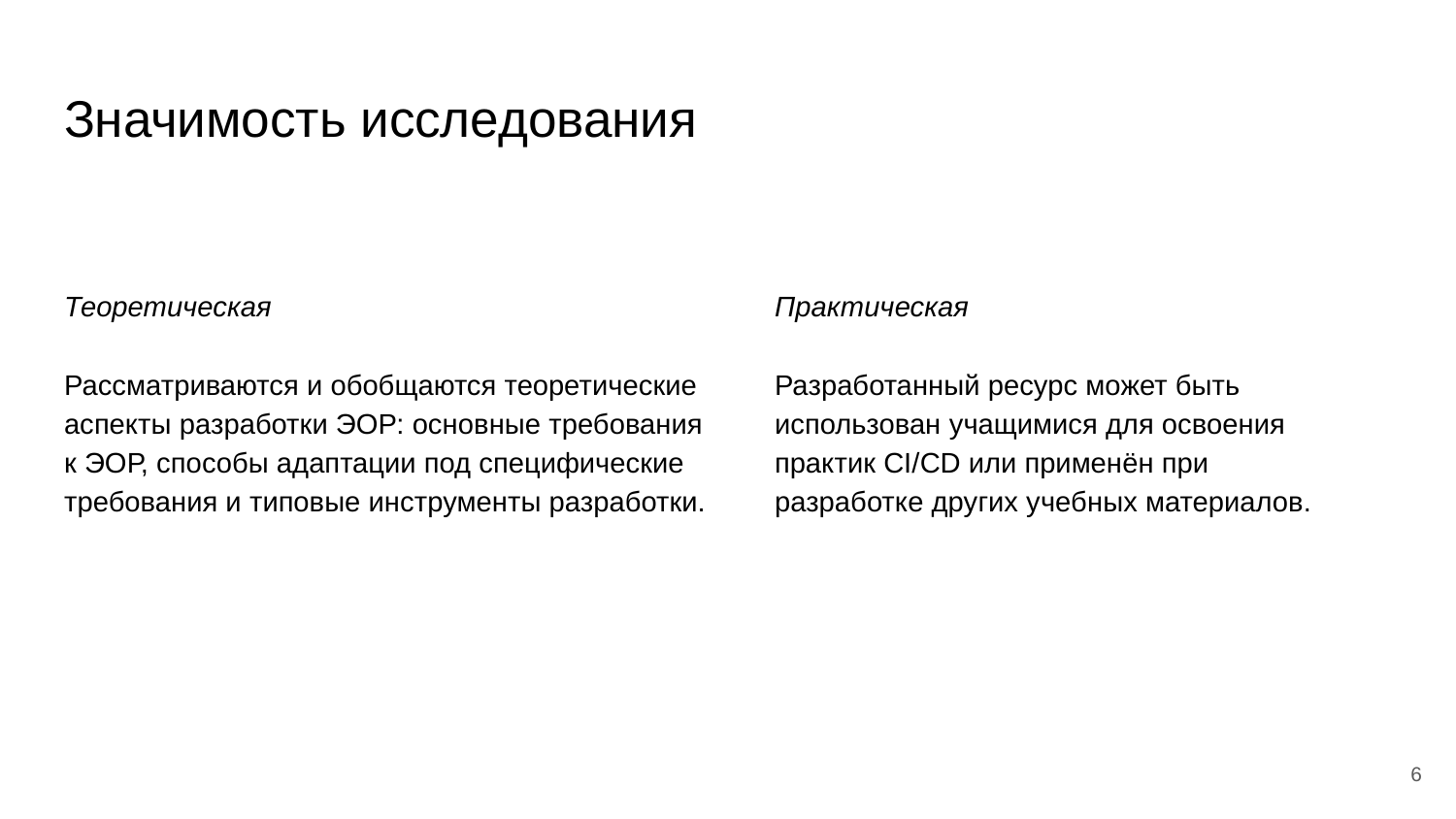

# Значимость исследования
Теоретическая

Рассматриваются и обобщаются теоретические аспекты разработки ЭОР: основные требования к ЭОР, способы адаптации под специфические требования и типовые инструменты разработки.
Практическая

Разработанный ресурс может быть использован учащимися для освоения практик CI/CD или применён при разработке других учебных материалов.
6